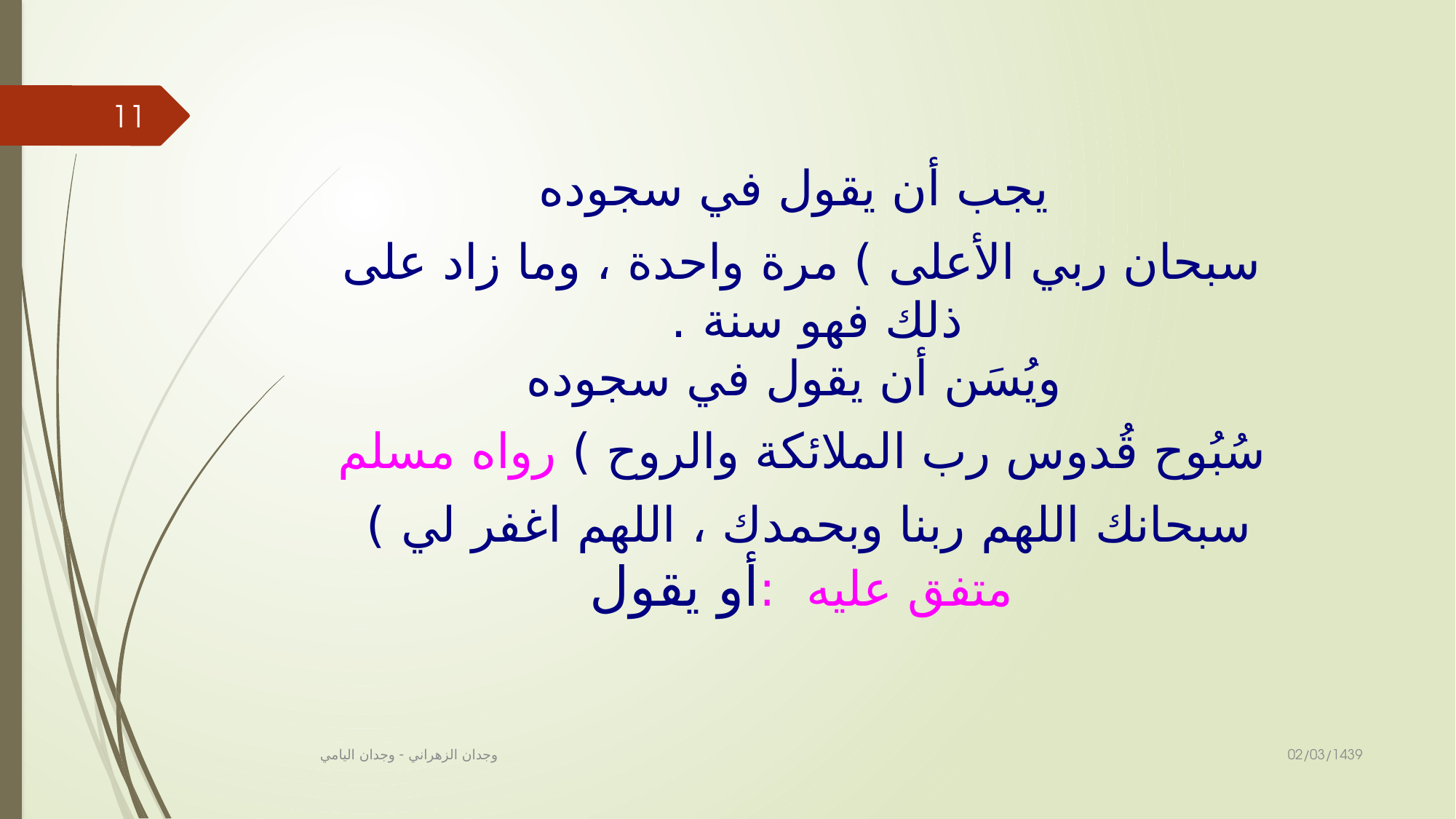

11
يجب أن يقول في سجوده
سبحان ربي الأعلى ) مرة واحدة ، وما زاد على ذلك فهو سنة .
 ويُسَن أن يقول في سجوده
سُبُوح قُدوس رب الملائكة والروح ) رواه مسلم
 سبحانك اللهم ربنا وبحمدك ، اللهم اغفر لي ) متفق عليه  :أو يقول
02/03/1439
وجدان الزهراني - وجدان اليامي